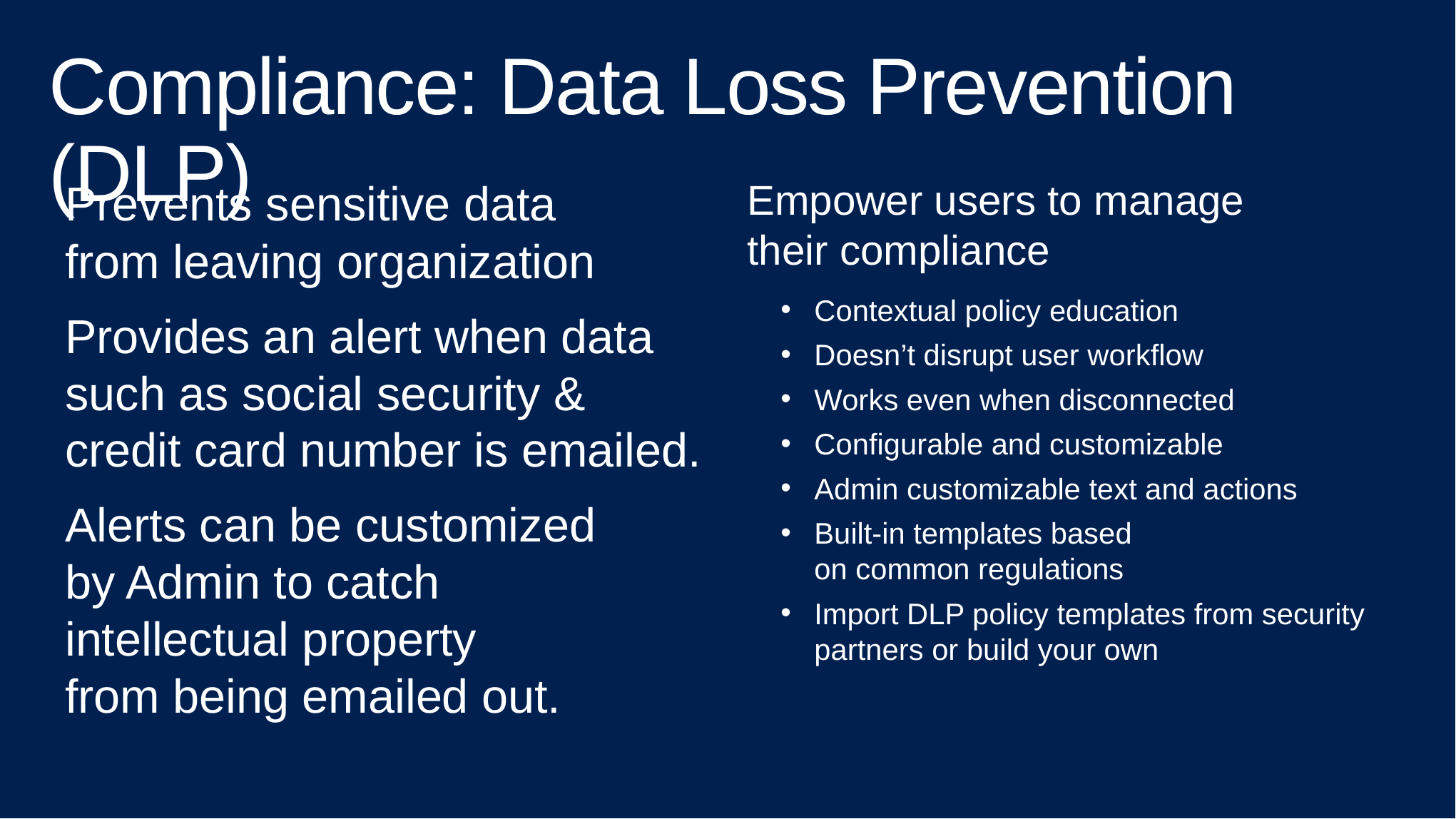

# Compliance: Data Loss Prevention (DLP)
Prevents sensitive data
from leaving organization
Provides an alert when data such as social security & credit card number is emailed.
Alerts can be customized
by Admin to catch
intellectual property
from being emailed out.
Empower users to manage
their compliance
Contextual policy education
Doesn’t disrupt user workflow
Works even when disconnected
Configurable and customizable
Admin customizable text and actions
Built-in templates based
on common regulations
Import DLP policy templates from security partners or build your own